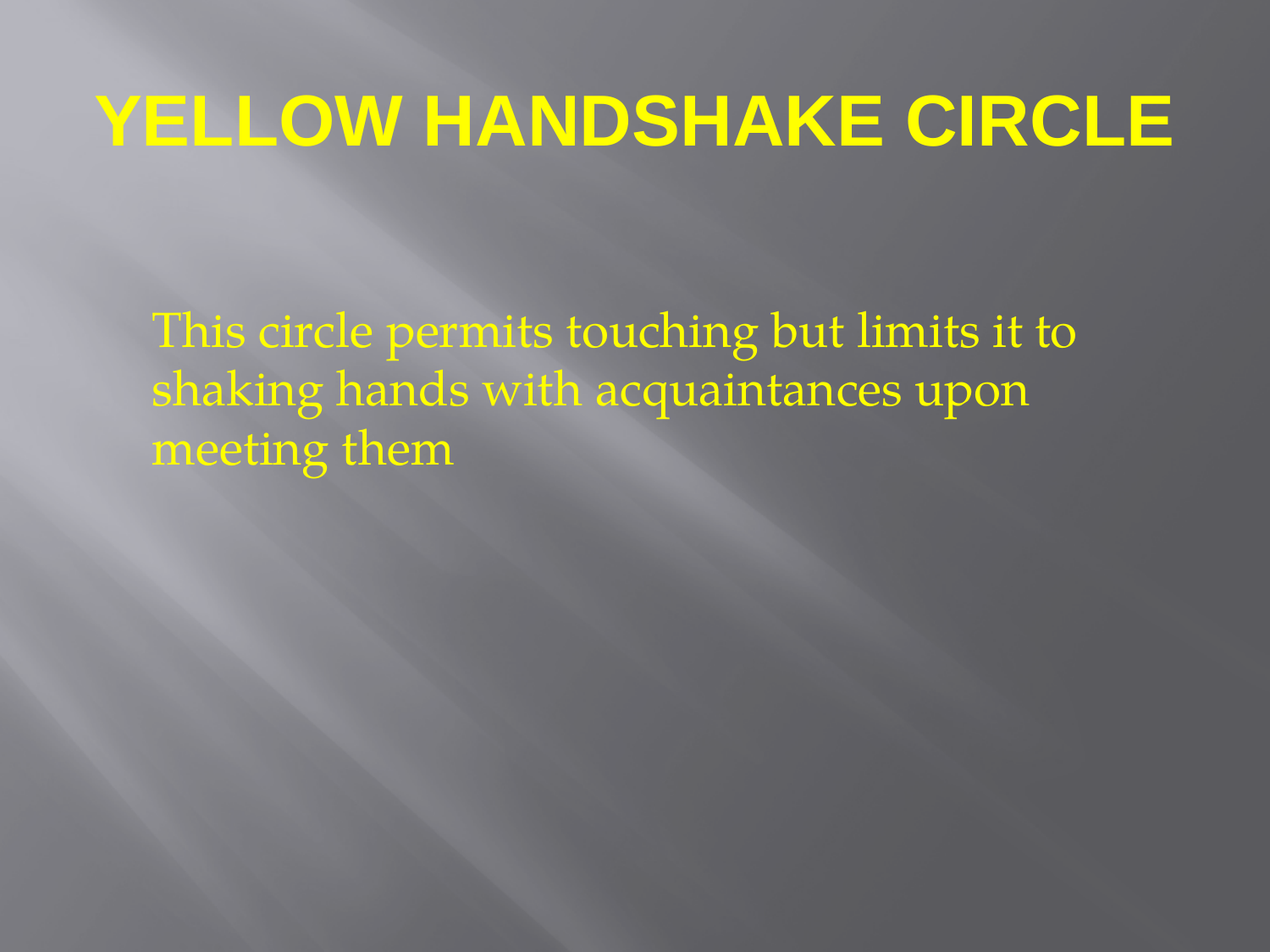

# YELLOW HANDSHAKE CIRCLE

	This circle permits touching but limits it to shaking hands with acquaintances upon meeting them